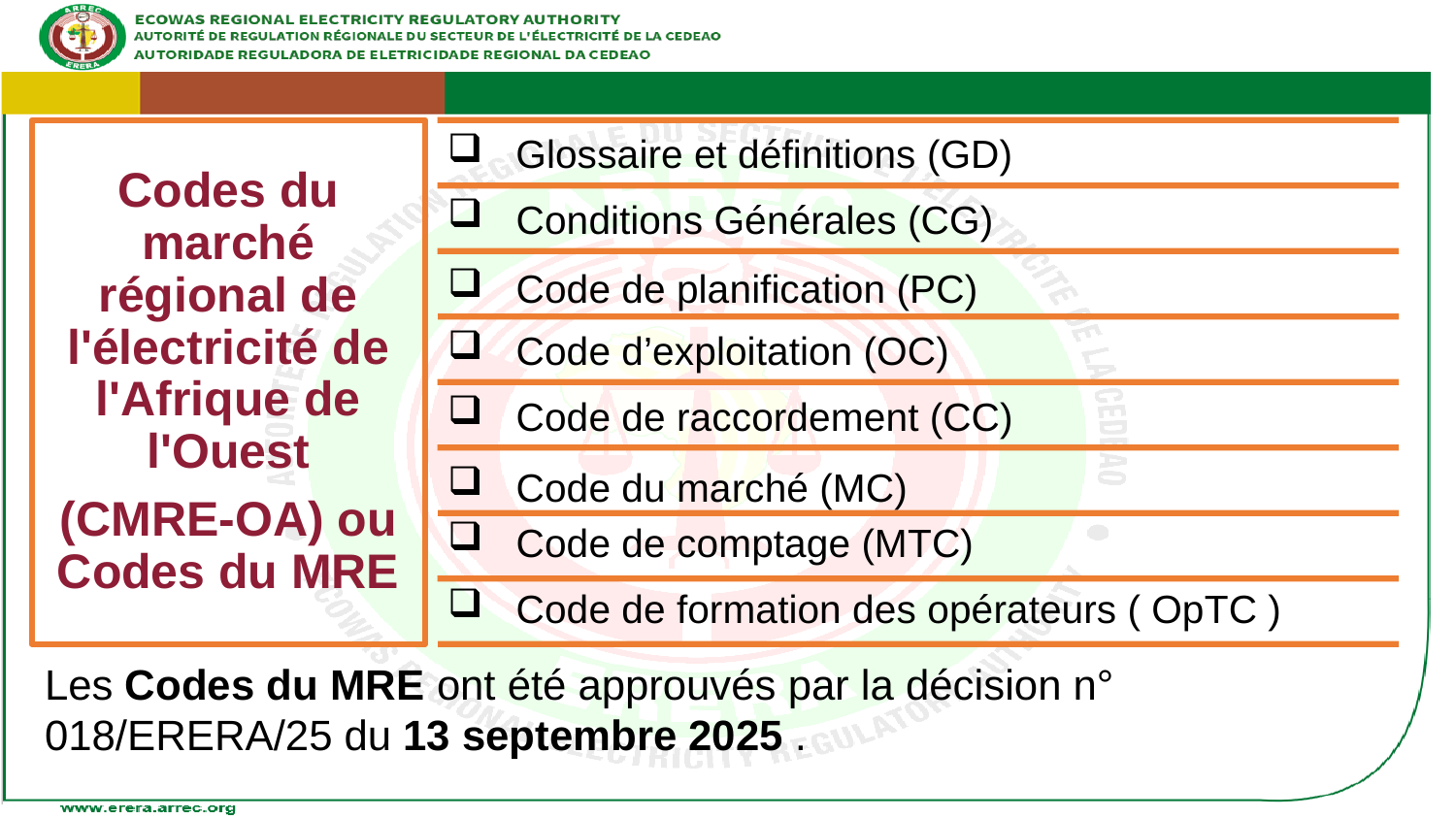

Codes du marché régional de l'électricité de l'Afrique de l'Ouest
(CMRE-OA) ou Codes du MRE

Glossaire et définitions (GD)

Conditions Générales (CG)

Code de planification (PC)

Code d’exploitation (OC)

Code de raccordement (CC)

Code du marché (MC)

Code de comptage (MTC)

Code de formation des opérateurs ( OpTC )

Les Codes du MRE ont été approuvés par la décision n° 018/ERERA/25 du 13 septembre 2025 .